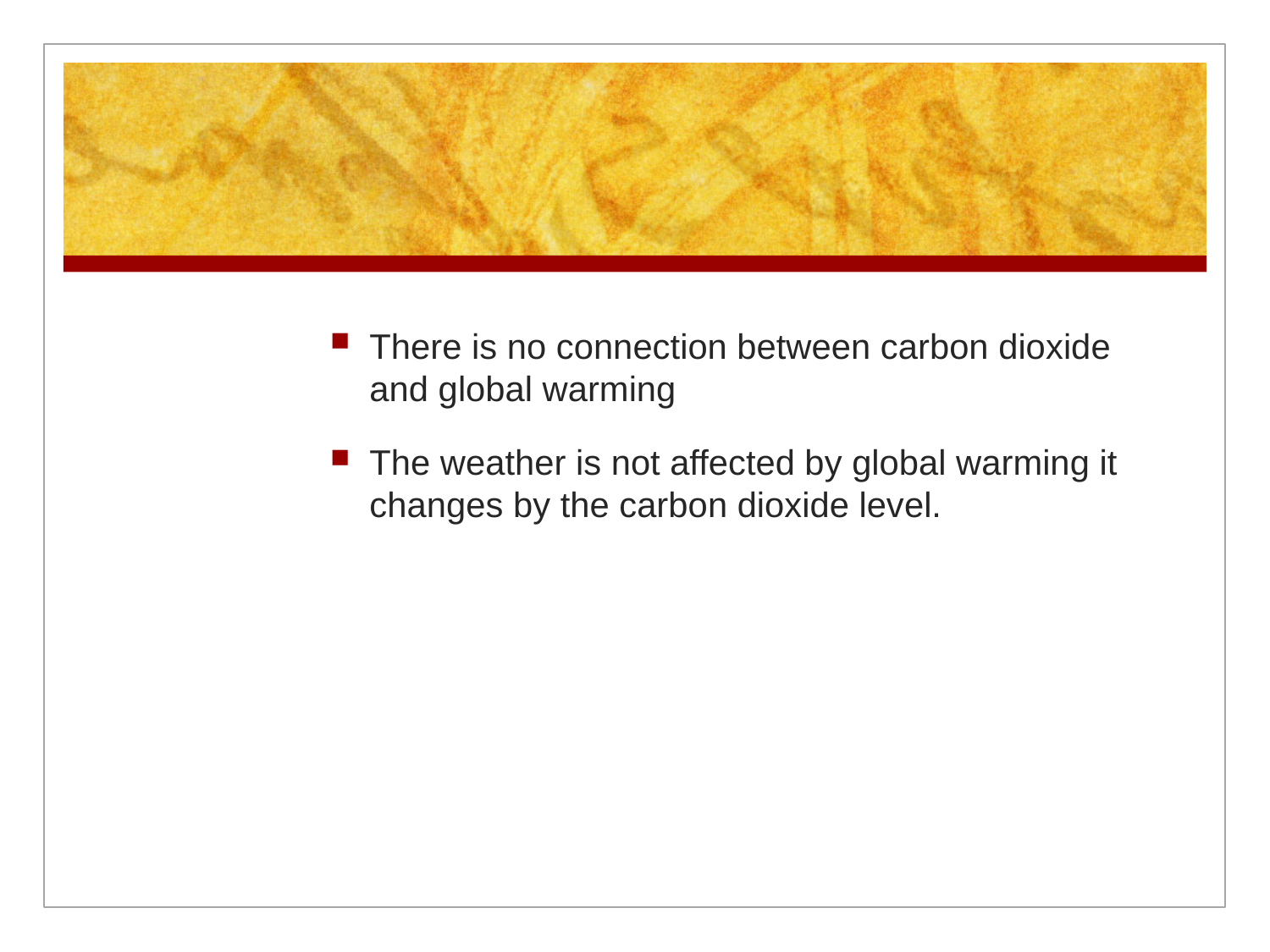

#
There is no connection between carbon dioxide and global warming
The weather is not affected by global warming it changes by the carbon dioxide level.